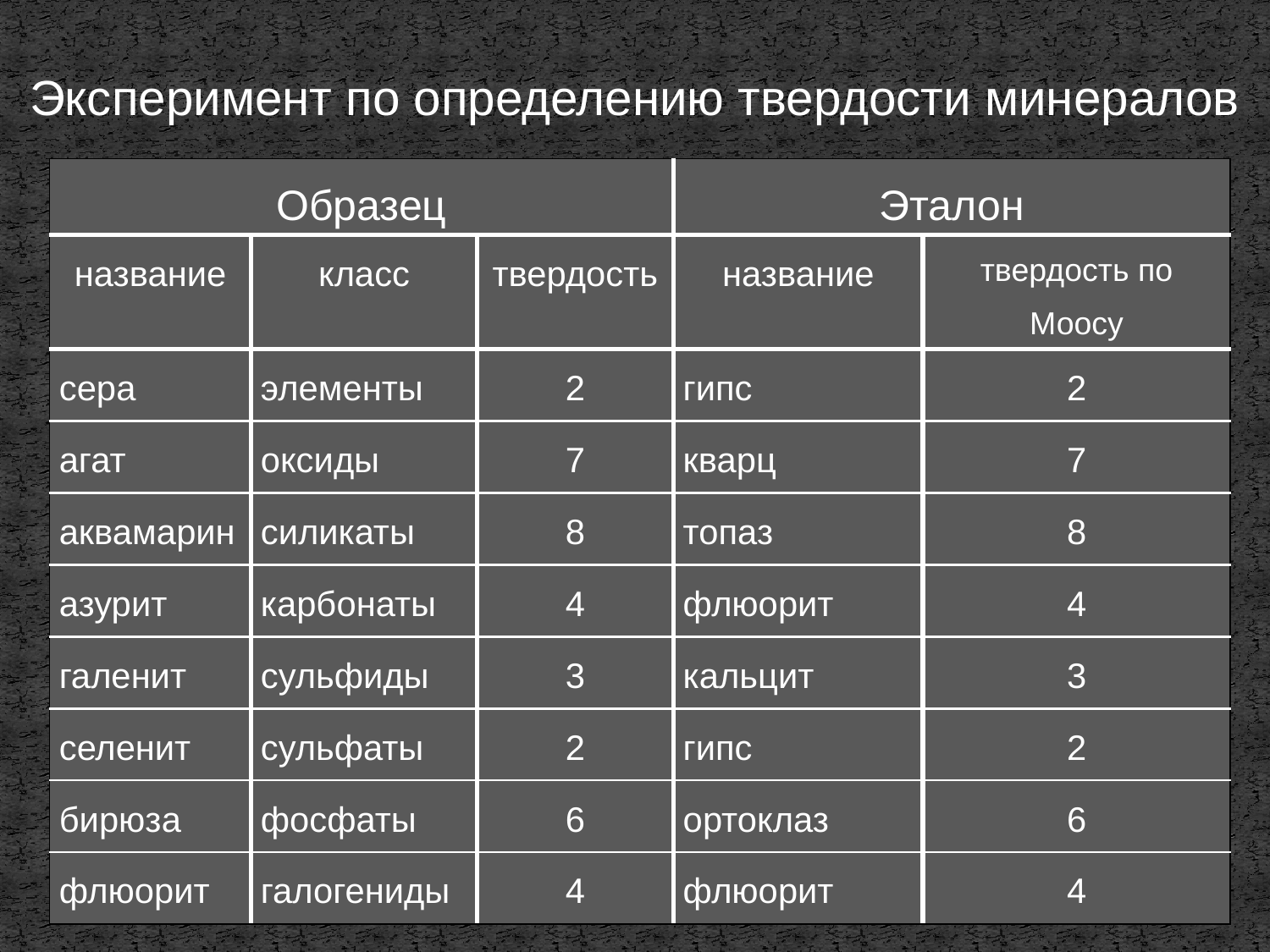

Эксперимент по определению твердости минералов
| Образец |  |  | Эталон |  |
| --- | --- | --- | --- | --- |
| название | класс | твердость | название | твердость по Моосу |
| сера | элементы | 2 | гипс | 2 |
| агат | оксиды | 7 | кварц | 7 |
| аквамарин | силикаты | 8 | топаз | 8 |
| азурит | карбонаты | 4 | флюорит | 4 |
| галенит | сульфиды | 3 | кальцит | 3 |
| селенит | сульфаты | 2 | гипс | 2 |
| бирюза | фосфаты | 6 | ортоклаз | 6 |
| флюорит | галогениды | 4 | флюорит | 4 |